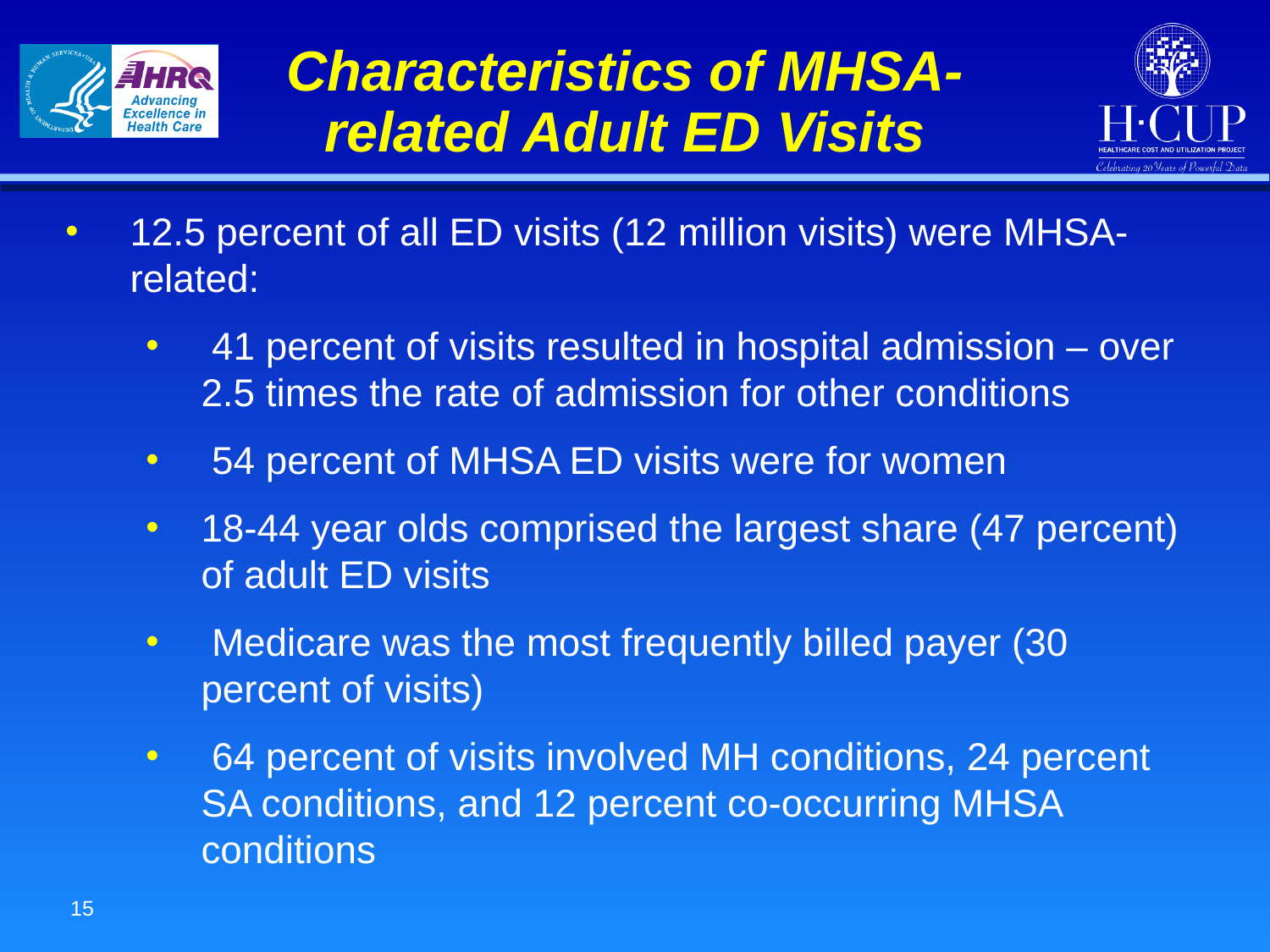

# Characteristics of MHSA-related Adult ED Visits
12.5 percent of all ED visits (12 million visits) were MHSA-related:
 41 percent of visits resulted in hospital admission – over 2.5 times the rate of admission for other conditions
 54 percent of MHSA ED visits were for women
18-44 year olds comprised the largest share (47 percent) of adult ED visits
 Medicare was the most frequently billed payer (30 percent of visits)
 64 percent of visits involved MH conditions, 24 percent SA conditions, and 12 percent co-occurring MHSA conditions

15